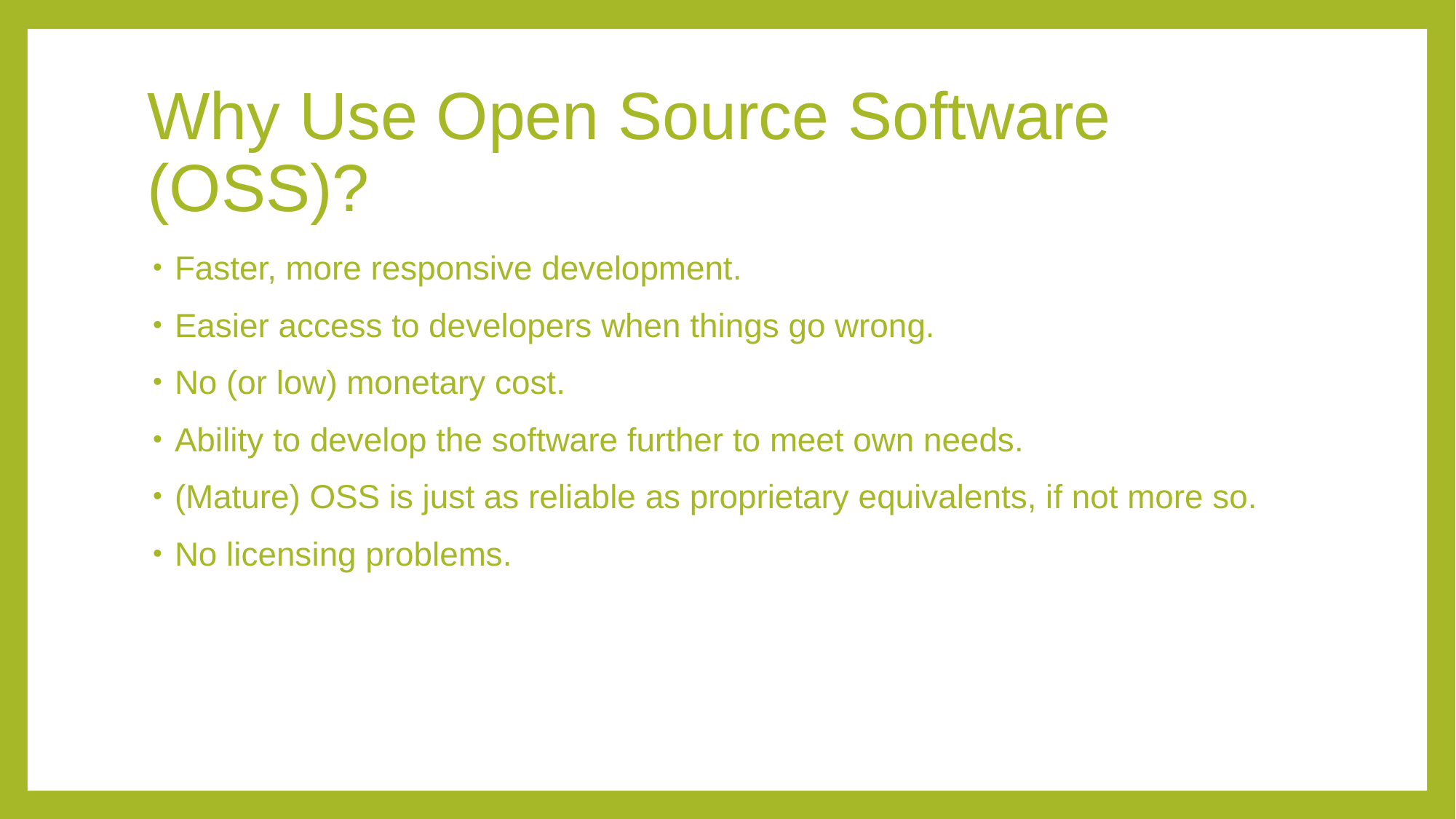

# Why Use Open Source Software (OSS)?
Faster, more responsive development.
Easier access to developers when things go wrong.
No (or low) monetary cost.
Ability to develop the software further to meet own needs.
(Mature) OSS is just as reliable as proprietary equivalents, if not more so.
No licensing problems.